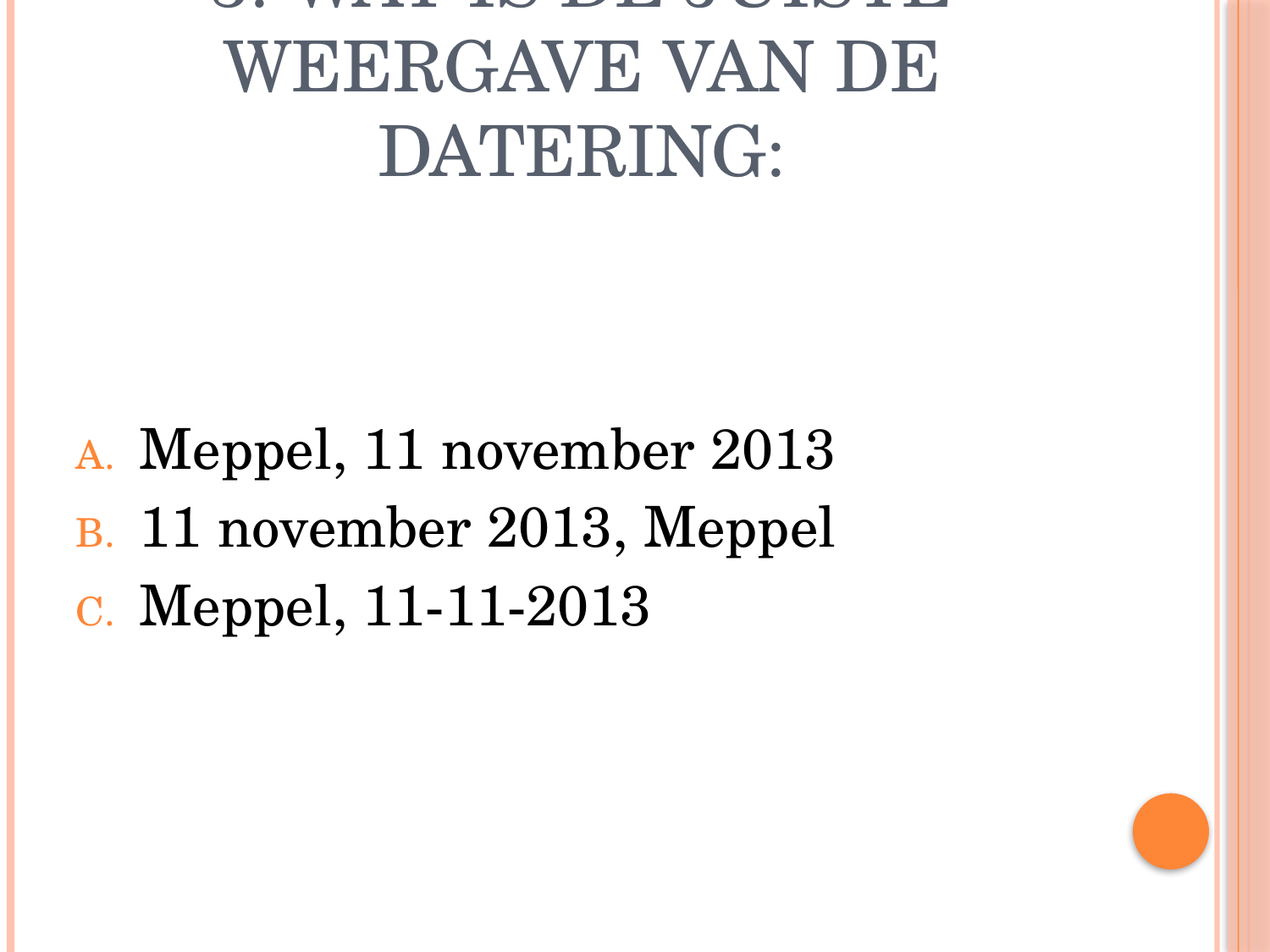

# 3. Wat is de juiste weergave van de datering:

Meppel, 11 november 2013
11 november 2013, Meppel
Meppel, 11-11-2013